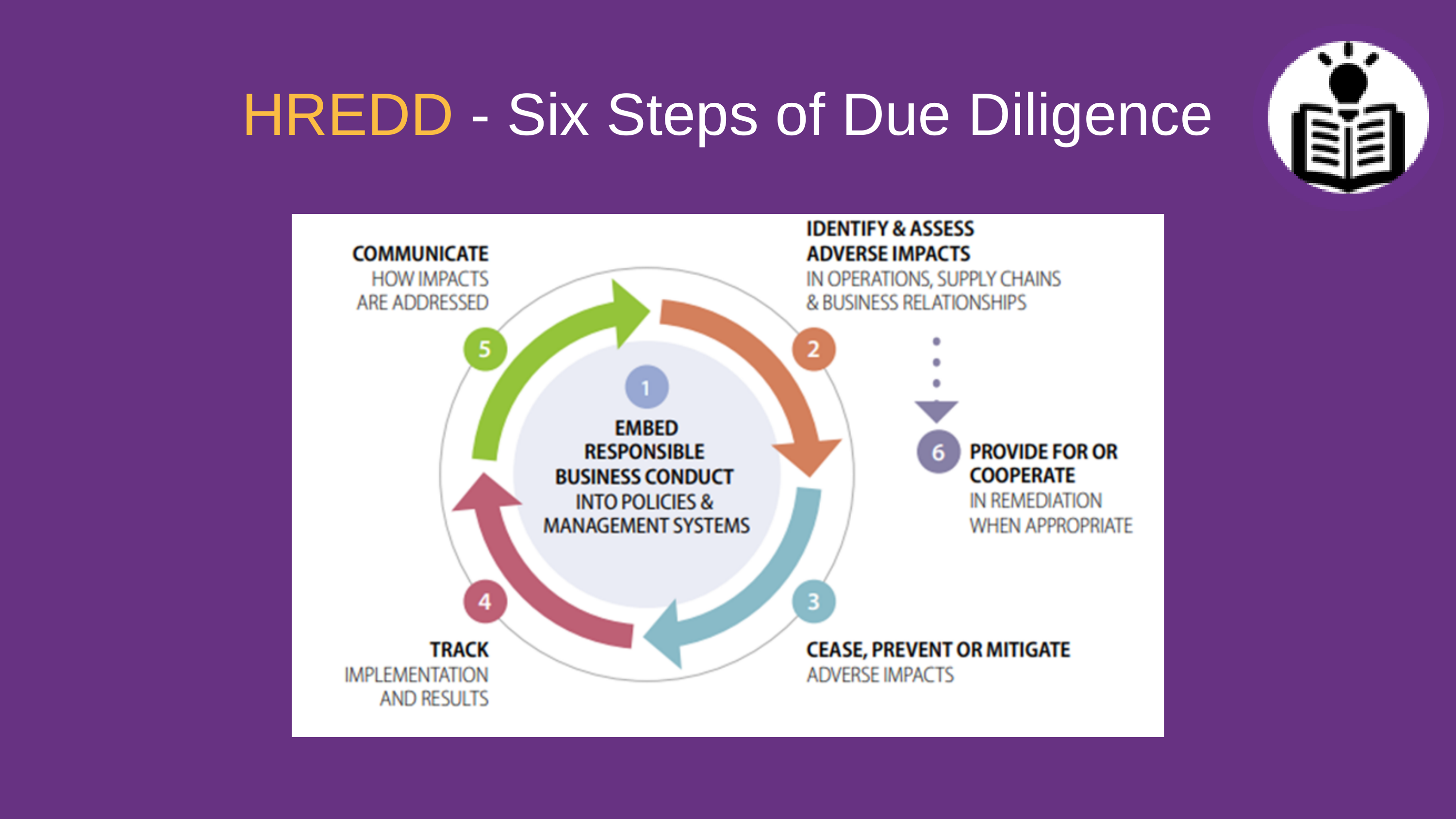

HREDD - Six Steps of Due Diligence